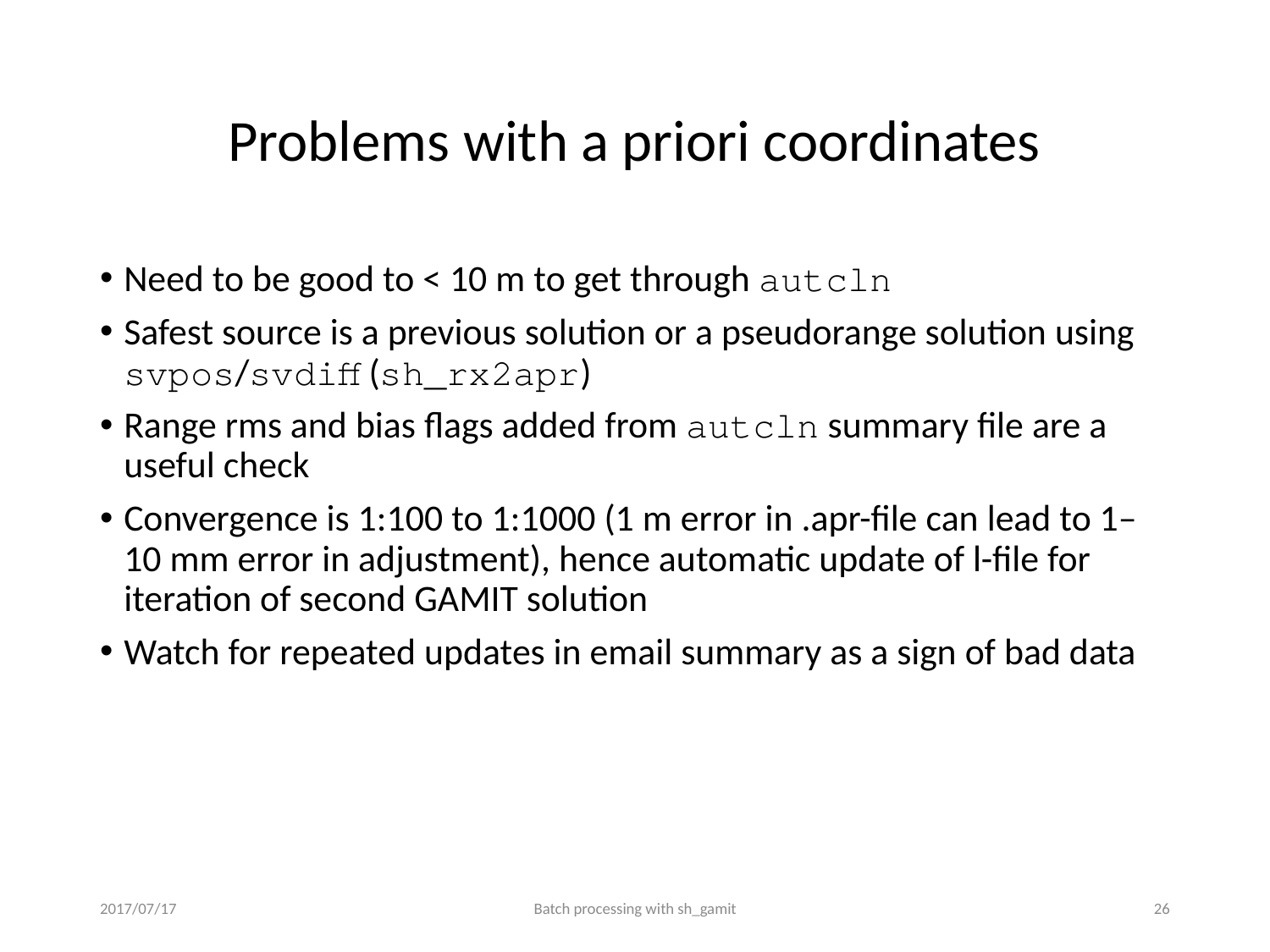

# Problems with a priori coordinates
Need to be good to < 10 m to get through autcln
Safest source is a previous solution or a pseudorange solution using svpos/svdiff (sh_rx2apr)
Range rms and bias flags added from autcln summary file are a useful check
Convergence is 1:100 to 1:1000 (1 m error in .apr-file can lead to 1–10 mm error in adjustment), hence automatic update of l-file for iteration of second GAMIT solution
Watch for repeated updates in email summary as a sign of bad data
2017/07/17
Batch processing with sh_gamit
26